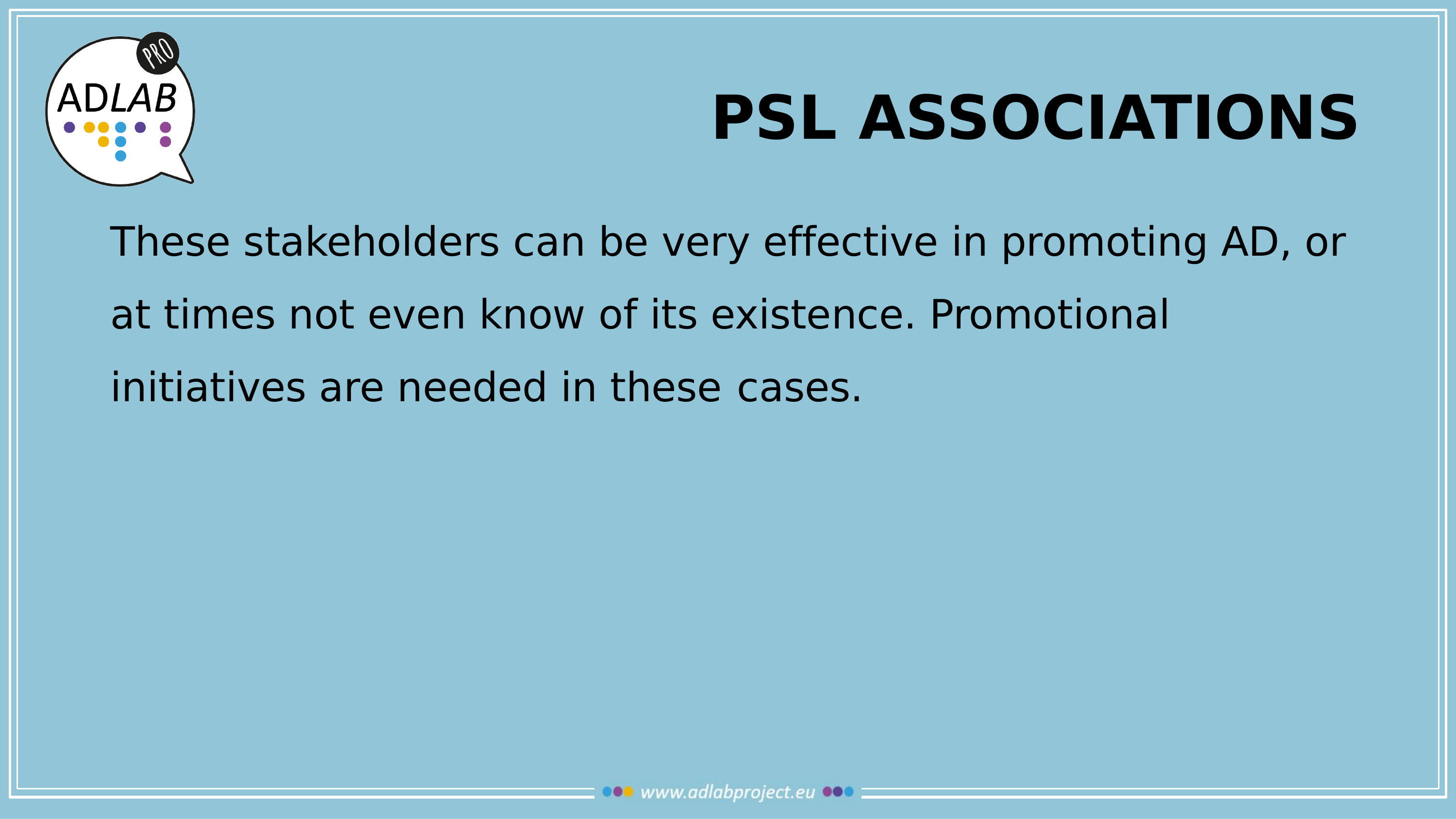

PSL ASSOCIATIONS
These stakeholders can be very effective in promoting AD, or  at times not even know of its existence. Promotional  initiatives are needed in these cases.